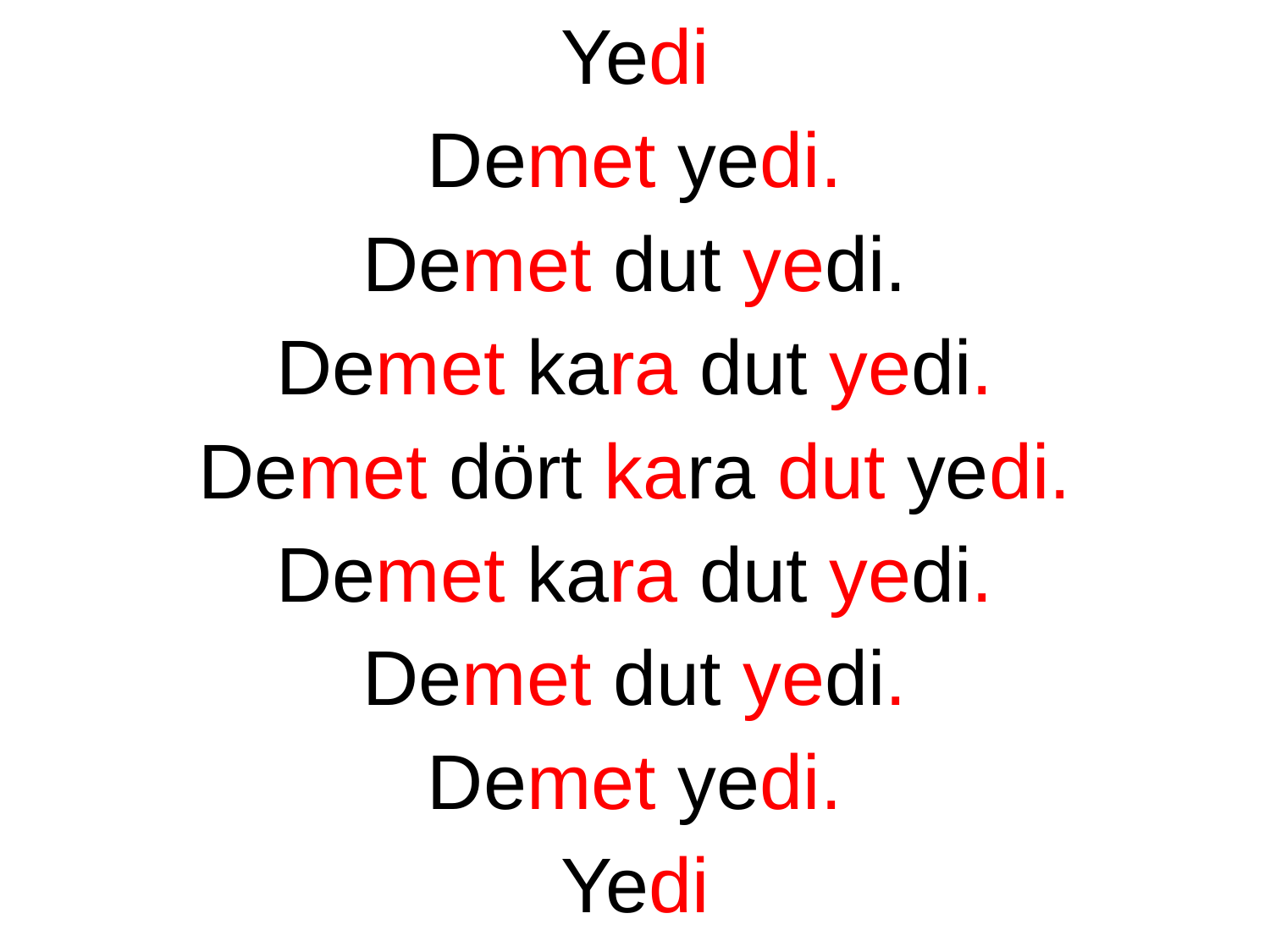

Yedi
Demet yedi.
Demet dut yedi.
Demet kara dut yedi.
Demet dört kara dut yedi.
Demet kara dut yedi.
Demet dut yedi.
Demet yedi.
Yedi